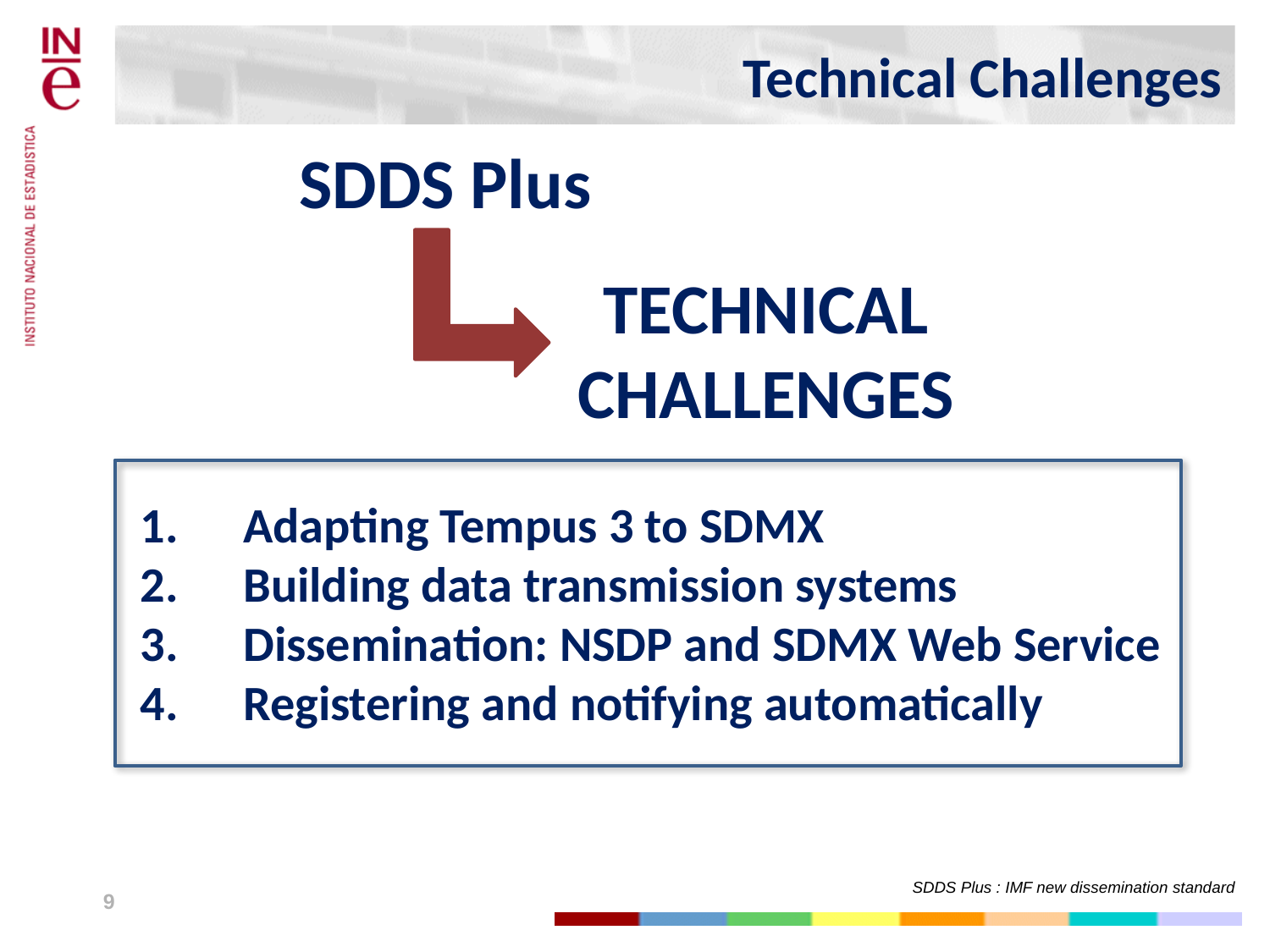

# Technical Challenges
SDDS Plus

TECHNICAL
CHALLENGES

Adapting Tempus 3 to SDMX
Building data transmission systems
Dissemination: NSDP and SDMX Web Service
Registering and notifying automatically
9